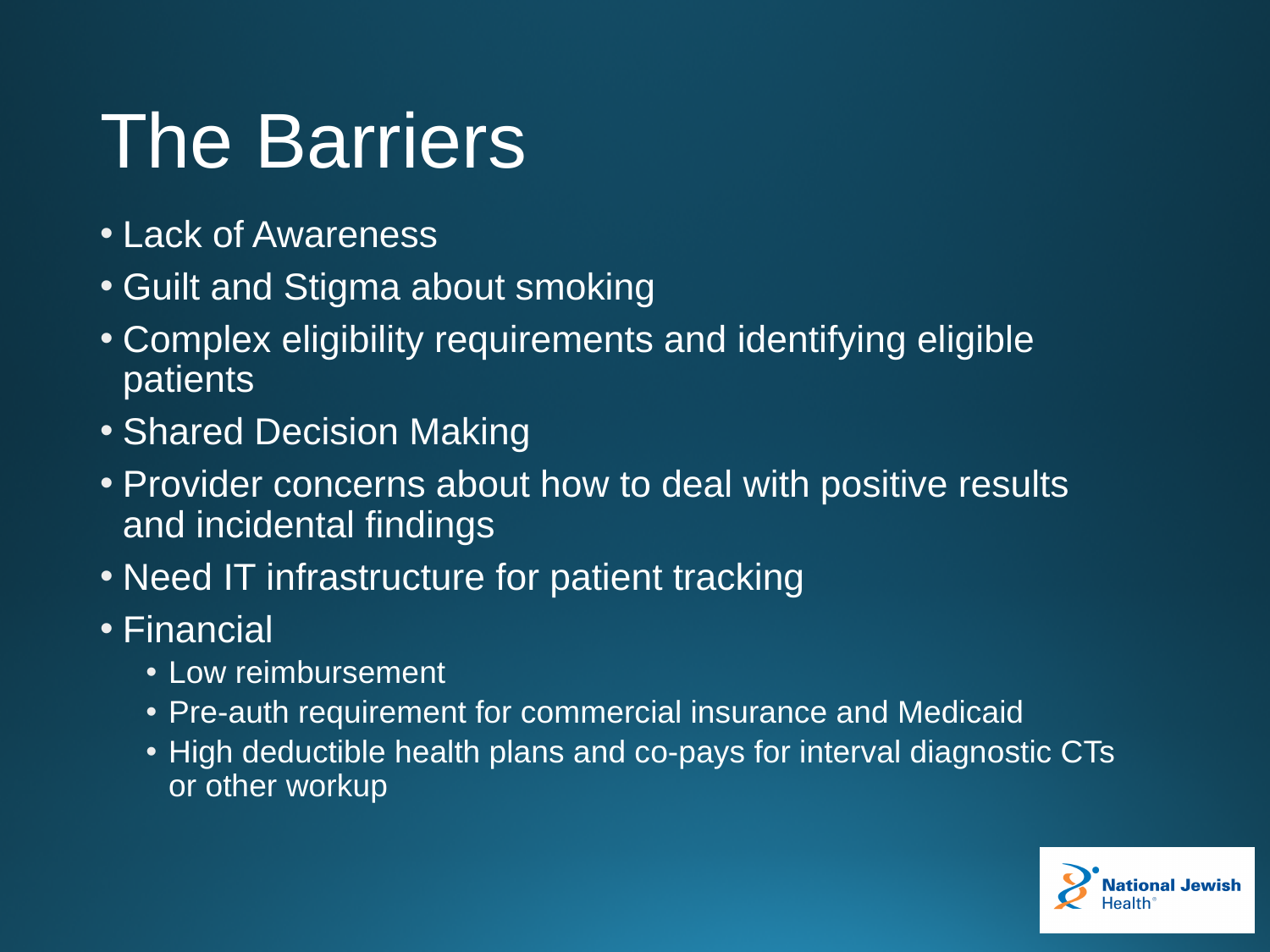

# The Barriers
Lack of Awareness
Guilt and Stigma about smoking
Complex eligibility requirements and identifying eligible patients
Shared Decision Making
Provider concerns about how to deal with positive results and incidental findings
Need IT infrastructure for patient tracking
Financial
Low reimbursement
Pre-auth requirement for commercial insurance and Medicaid
High deductible health plans and co-pays for interval diagnostic CTs or other workup